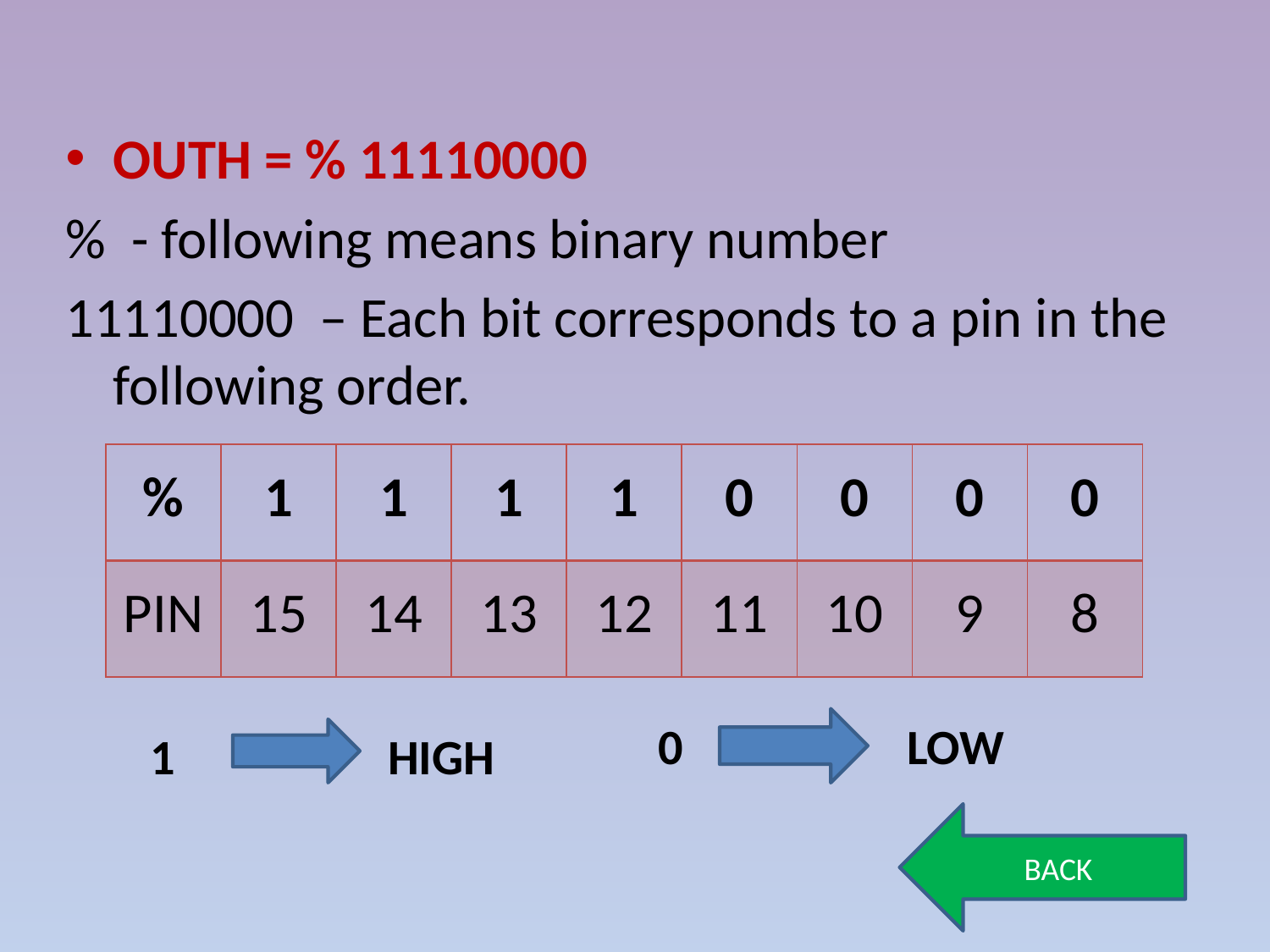

#
OUTH = % 11110000
%  - following means binary number
11110000  – Each bit corresponds to a pin in the following order.

| % | 1 | 1 | 1 | 1 | 0 | 0 | 0 | 0 |
| --- | --- | --- | --- | --- | --- | --- | --- | --- |
| PIN | 15 | 14 | 13 | 12 | 11 | 10 | 9 | 8 |
0                    LOW

1                   HIGH

BACK